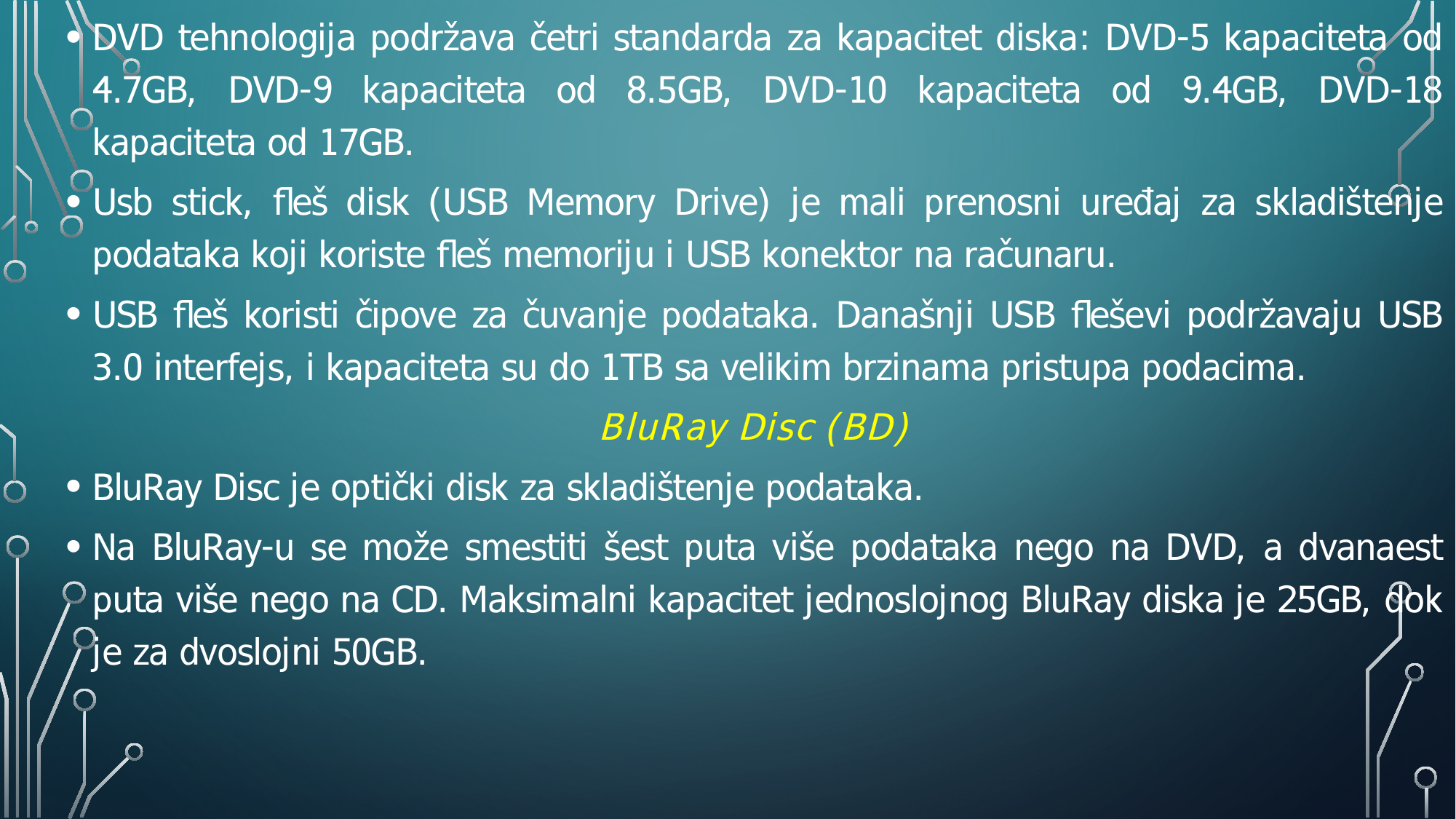

DVD tehnologija podržava četri standarda za kapacitet diska: DVD-5 kapaciteta od 4.7GB, DVD-9 kapaciteta od 8.5GB, DVD-10 kapaciteta od 9.4GB, DVD-18 kapaciteta od 17GB.
Usb stick, fleš disk (USB Memory Drive) je mali prenosni uređaj za skladištenje podataka koji koriste fleš memoriju i USB konektor na računaru.
USB fleš koristi čipove za čuvanje podataka. Današnji USB fleševi podržavaju USB 3.0 interfejs, i kapaciteta su do 1TB sa velikim brzinama pristupa podacima.
BluRay Disc (BD)
BluRay Disc je optički disk za skladištenje podataka.
Na BluRay-u se može smestiti šest puta više podataka nego na DVD, a dvanaest puta više nego na CD. Maksimalni kapacitet jednoslojnog BluRay diska je 25GB, dok je za dvoslojni 50GB.